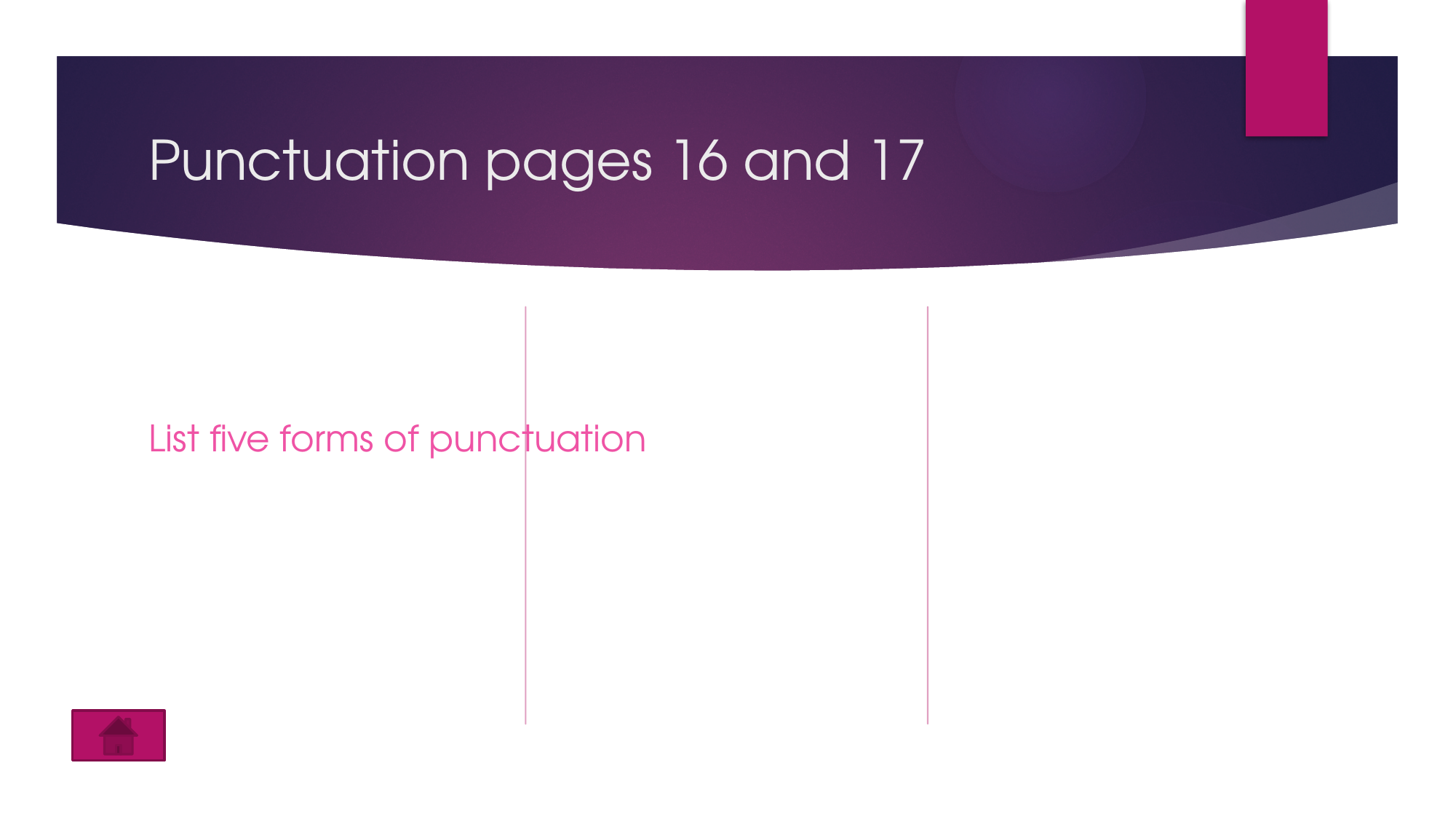

# Punctuation pages 16 and 17
List five forms of punctuation